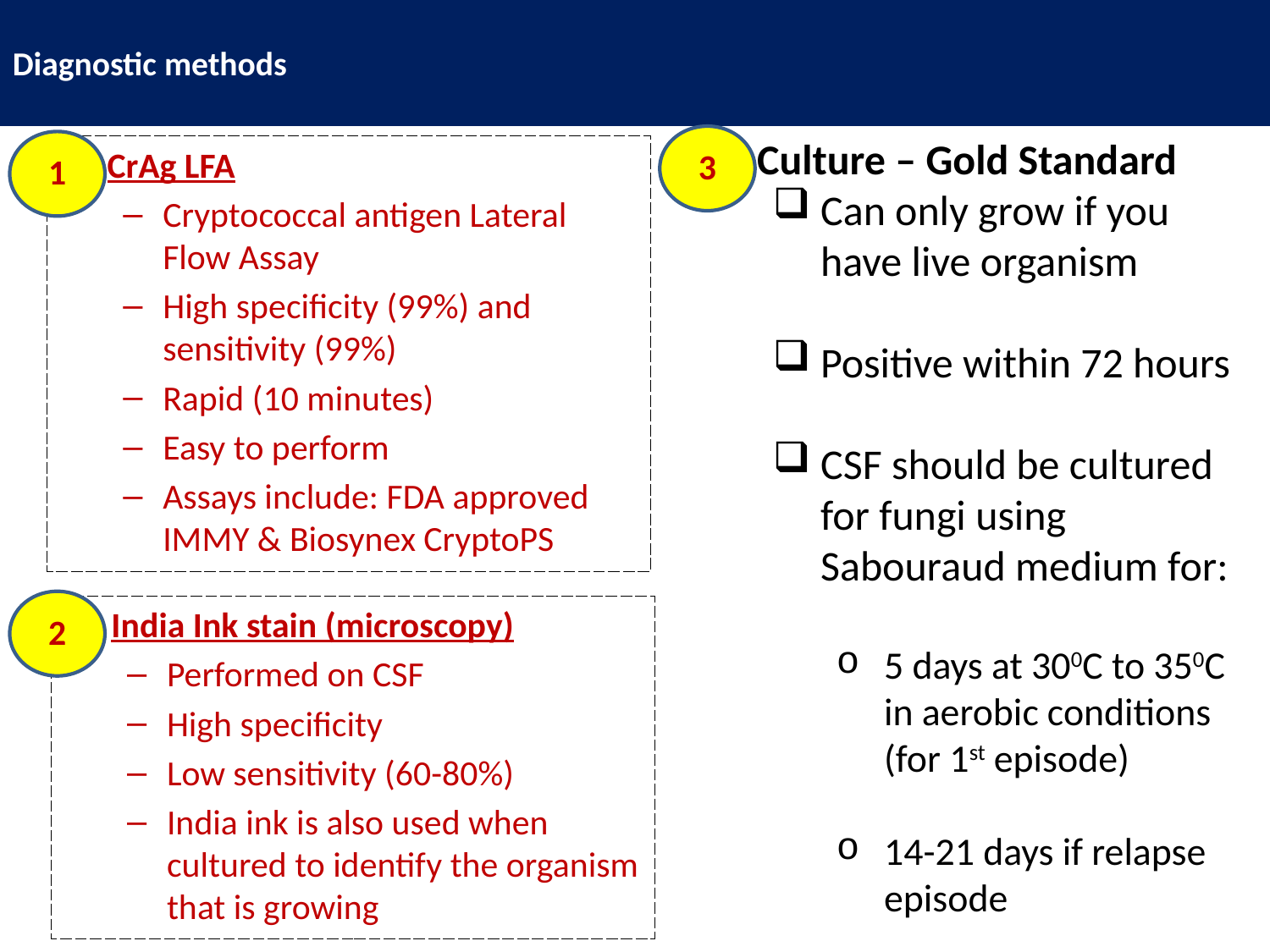

Diagnostic methods
3
Culture – Gold Standard
Can only grow if you have live organism

Positive within 72 hours

CSF should be cultured for fungi using Sabouraud medium for:

5 days at 300C to 350C in aerobic conditions (for 1st episode)

14-21 days if relapse episode
1
CrAg LFA
Cryptococcal antigen Lateral Flow Assay
High specificity (99%) and sensitivity (99%)
Rapid (10 minutes)
Easy to perform
Assays include: FDA approved IMMY & Biosynex CryptoPS
2
India Ink stain (microscopy)
Performed on CSF
High specificity
Low sensitivity (60-80%)
India ink is also used when cultured to identify the organism that is growing